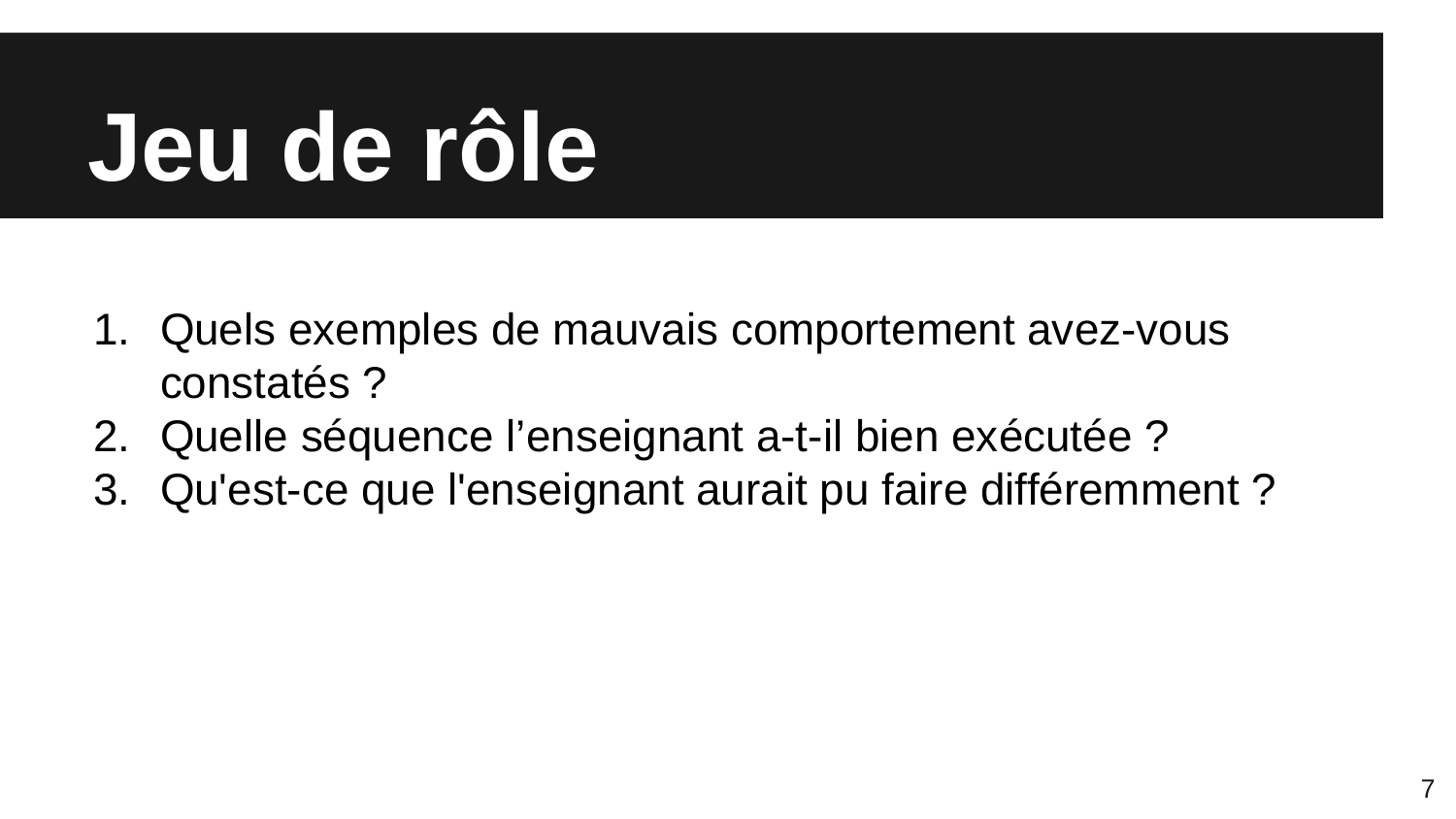

# Jeu de rôle

Quels exemples de mauvais comportement avez-vous constatés ?
Quelle séquence l’enseignant a-t-il bien exécutée ?
Qu'est-ce que l'enseignant aurait pu faire différemment ?
7